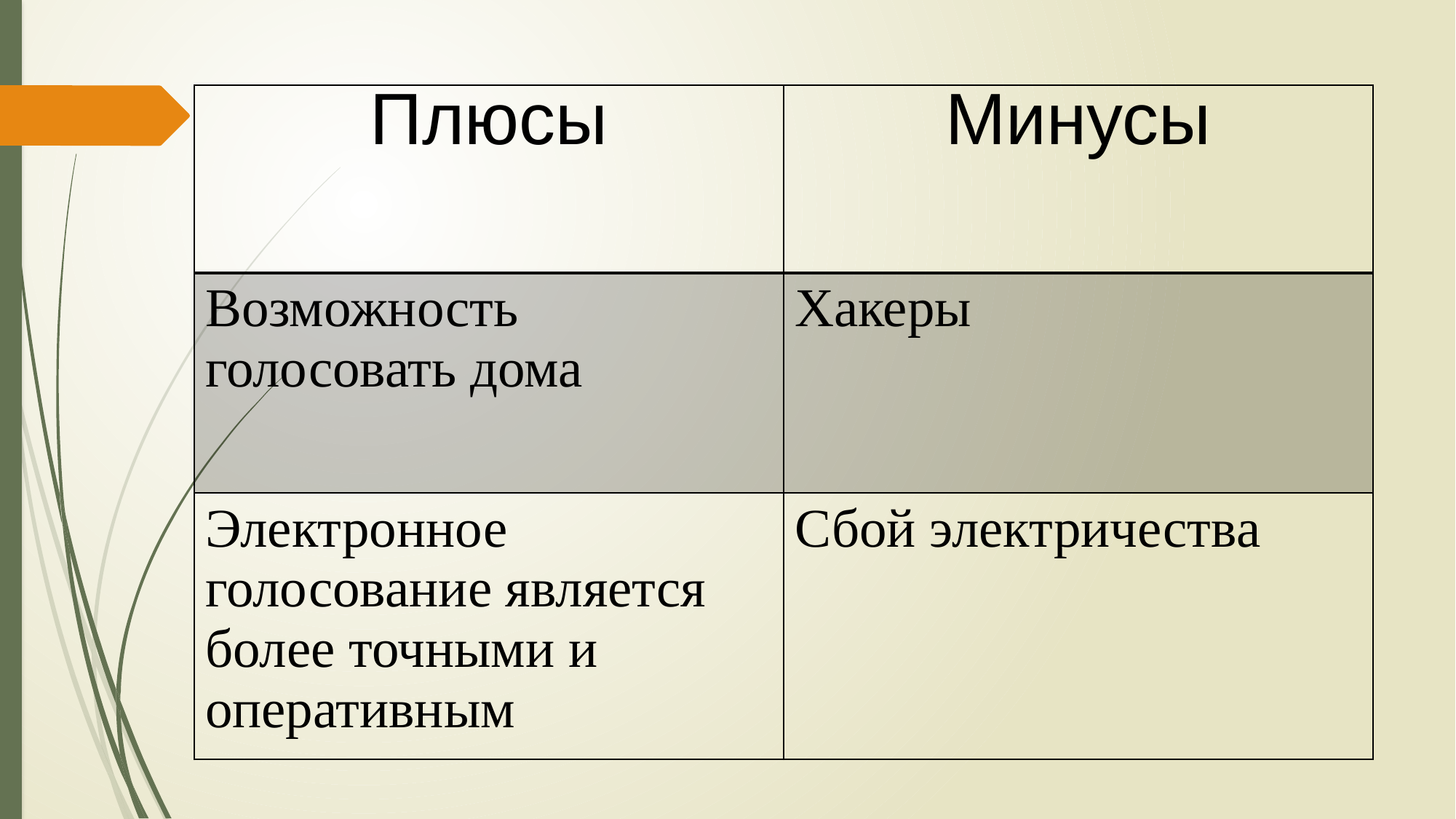

| Плюсы | Минусы |
| --- | --- |
| Возможность голосовать дома | Хакеры |
| Электронное голосование является более точными и оперативным | Сбой электричества |